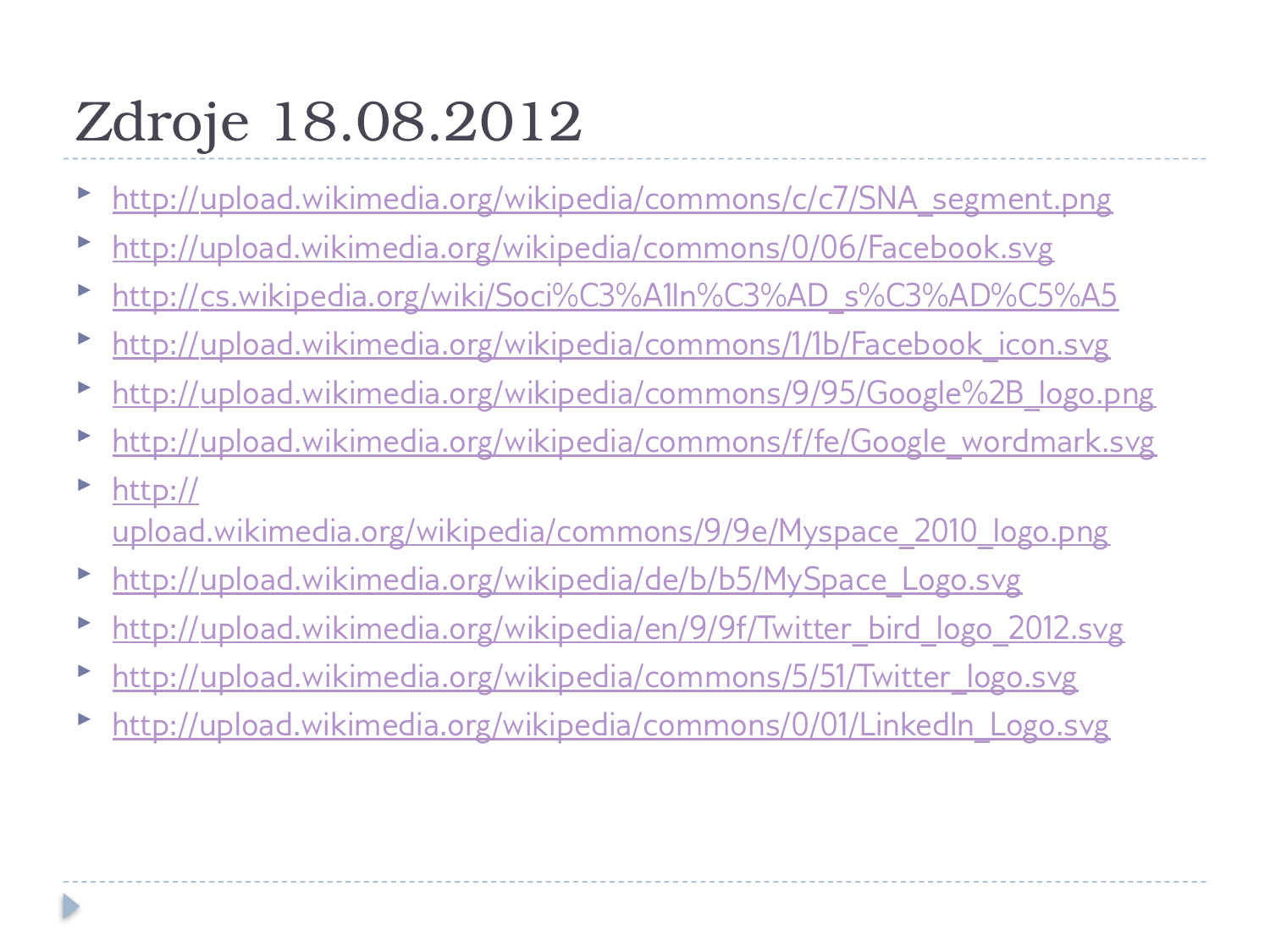

# Zdroje 18.08.2012
http://upload.wikimedia.org/wikipedia/commons/c/c7/SNA_segment.png
http://upload.wikimedia.org/wikipedia/commons/0/06/Facebook.svg
http://cs.wikipedia.org/wiki/Soci%C3%A1ln%C3%AD_s%C3%AD%C5%A5
http://upload.wikimedia.org/wikipedia/commons/1/1b/Facebook_icon.svg
http://upload.wikimedia.org/wikipedia/commons/9/95/Google%2B_logo.png
http://upload.wikimedia.org/wikipedia/commons/f/fe/Google_wordmark.svg
http://upload.wikimedia.org/wikipedia/commons/9/9e/Myspace_2010_logo.png
http://upload.wikimedia.org/wikipedia/de/b/b5/MySpace_Logo.svg
http://upload.wikimedia.org/wikipedia/en/9/9f/Twitter_bird_logo_2012.svg
http://upload.wikimedia.org/wikipedia/commons/5/51/Twitter_logo.svg
http://upload.wikimedia.org/wikipedia/commons/0/01/LinkedIn_Logo.svg